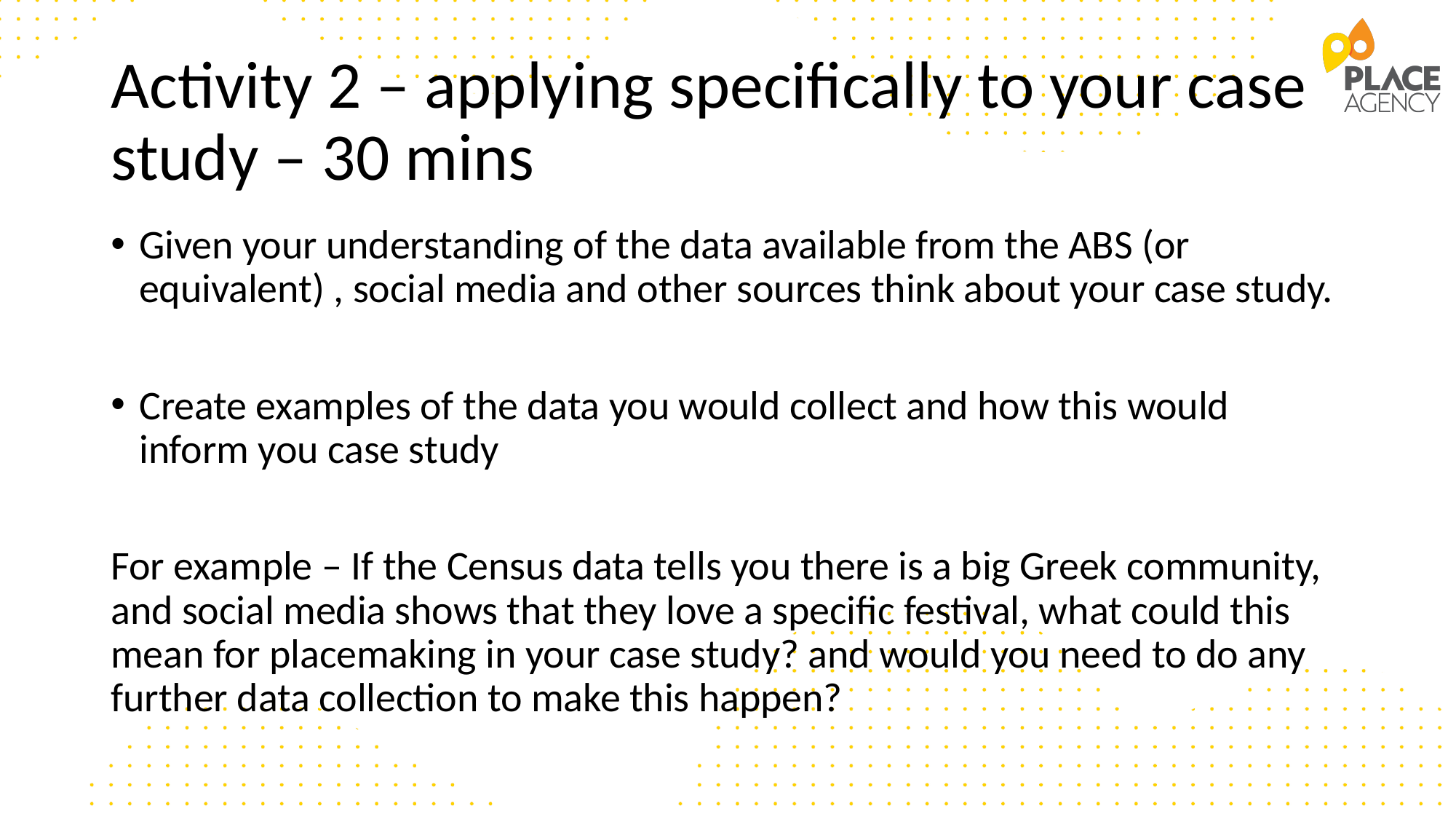

# Activity 2 – applying specifically to your case study – 30 mins
Given your understanding of the data available from the ABS (or equivalent) , social media and other sources think about your case study.

Create examples of the data you would collect and how this would inform you case study

For example – If the Census data tells you there is a big Greek community, and social media shows that they love a specific festival, what could this mean for placemaking in your case study? and would you need to do any further data collection to make this happen?